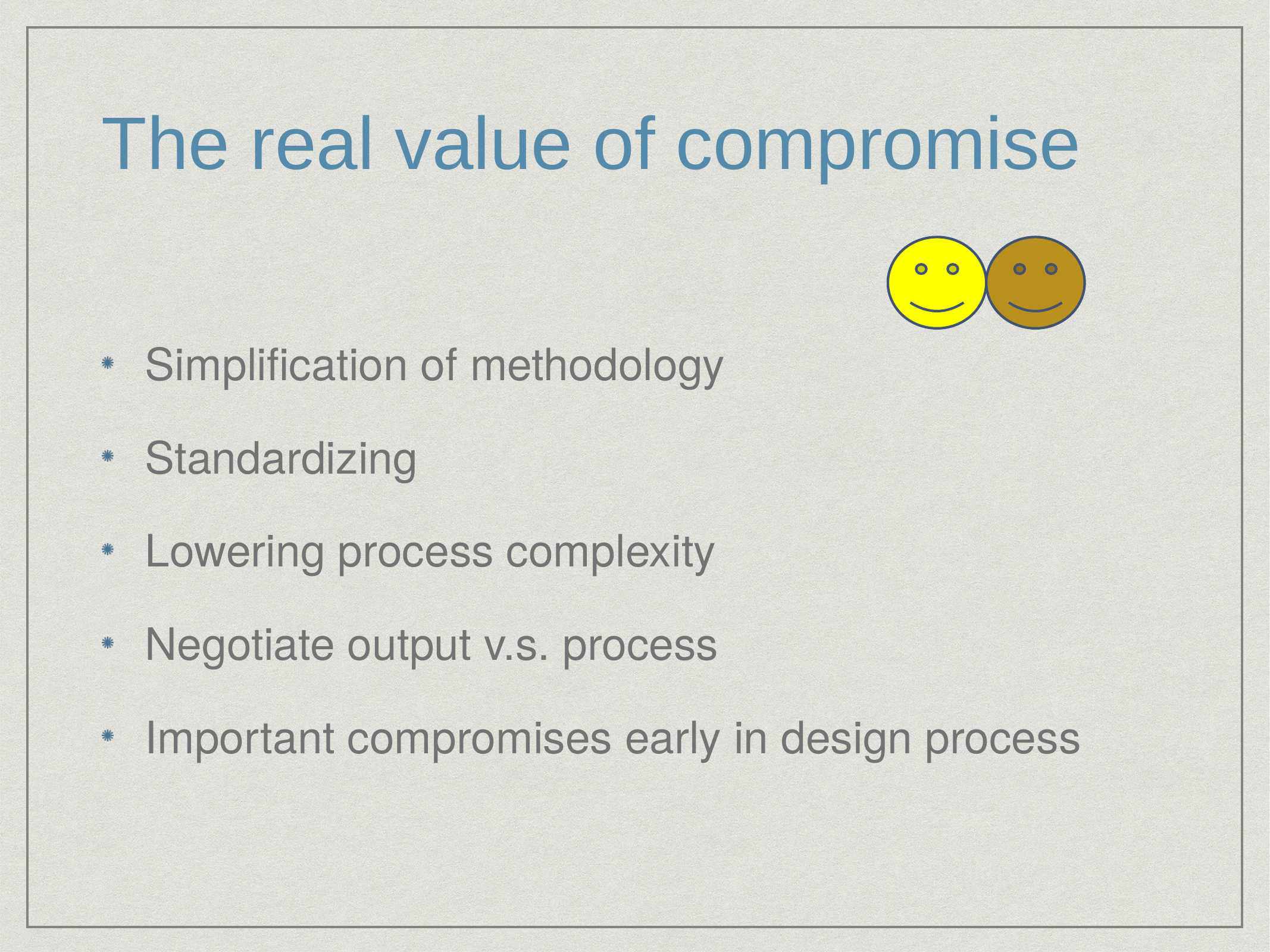

# The real value of compromise

Simplification of methodology
Standardizing
Lowering process complexity
Negotiate output v.s. process
Important compromises early in design process